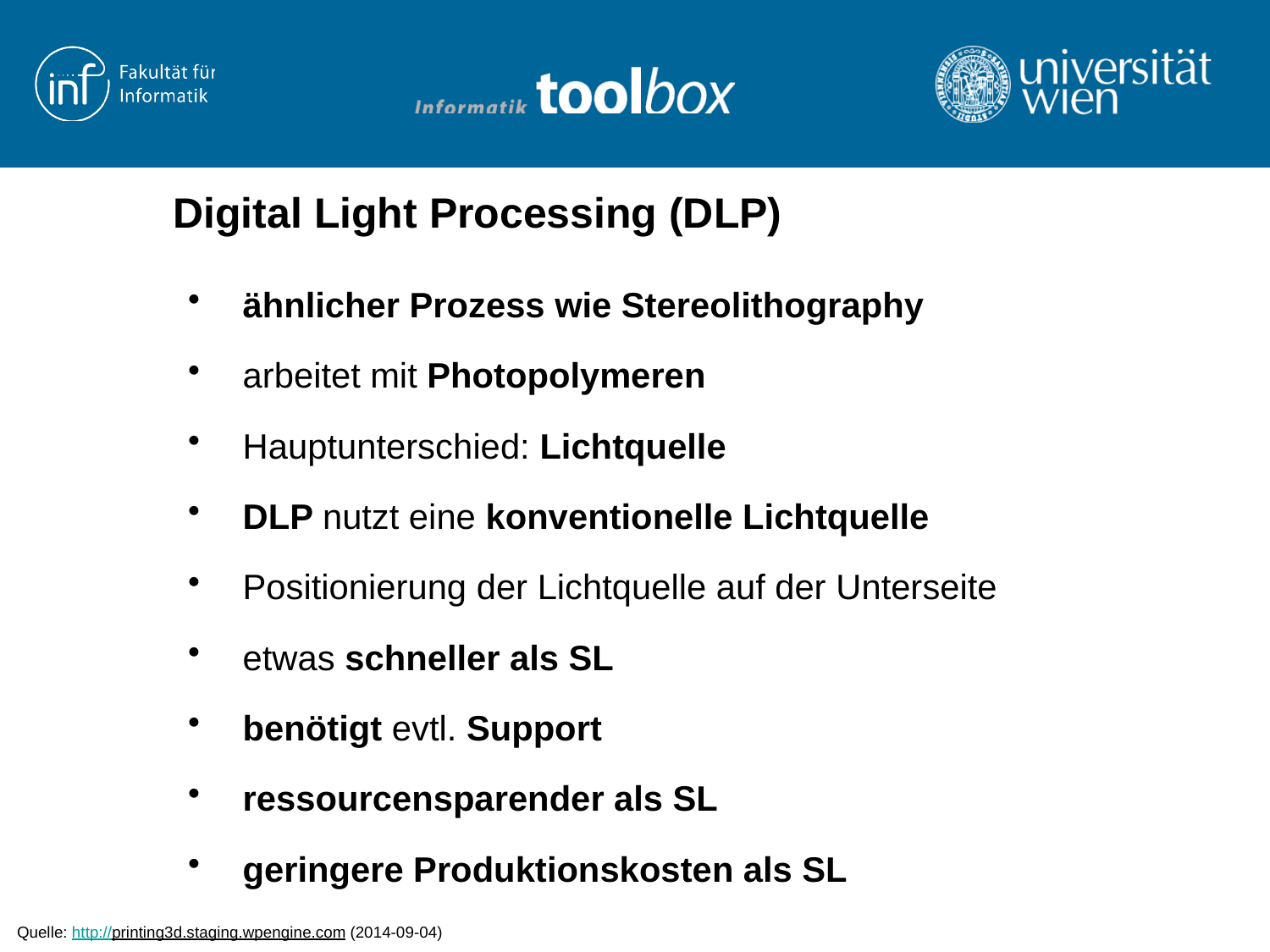

# Digital Light Processing (DLP)
 ähnlicher Prozess wie Stereolithography
 arbeitet mit Photopolymeren
 Hauptunterschied: Lichtquelle
 DLP nutzt eine konventionelle Lichtquelle
 Positionierung der Lichtquelle auf der Unterseite
 etwas schneller als SL
 benötigt evtl. Support
 ressourcensparender als SL
 geringere Produktionskosten als SL
Quelle: http://printing3d.staging.wpengine.com (2014-09-04)